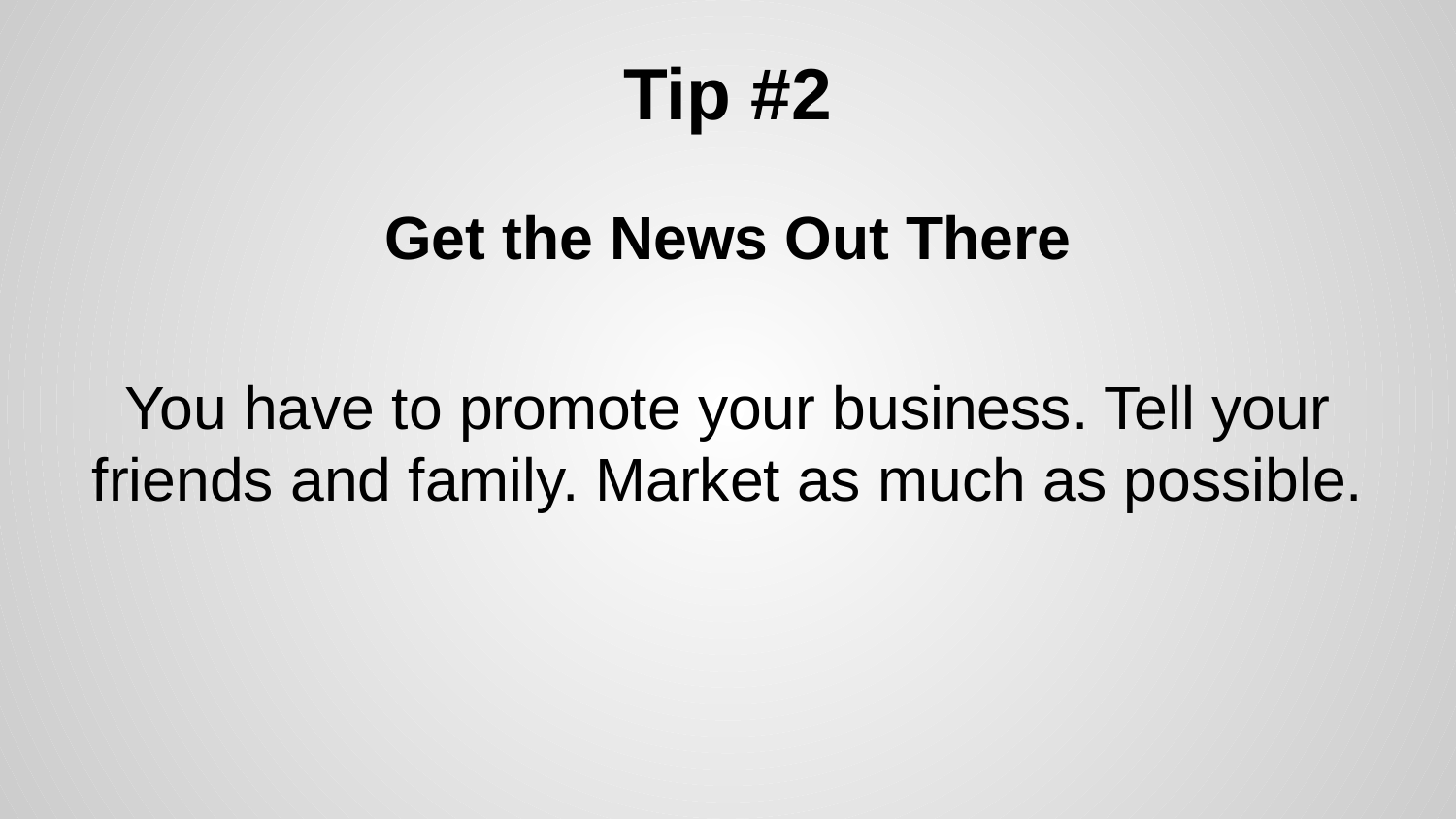

# Tip #2

Get the News Out There

You have to promote your business. Tell your friends and family. Market as much as possible.